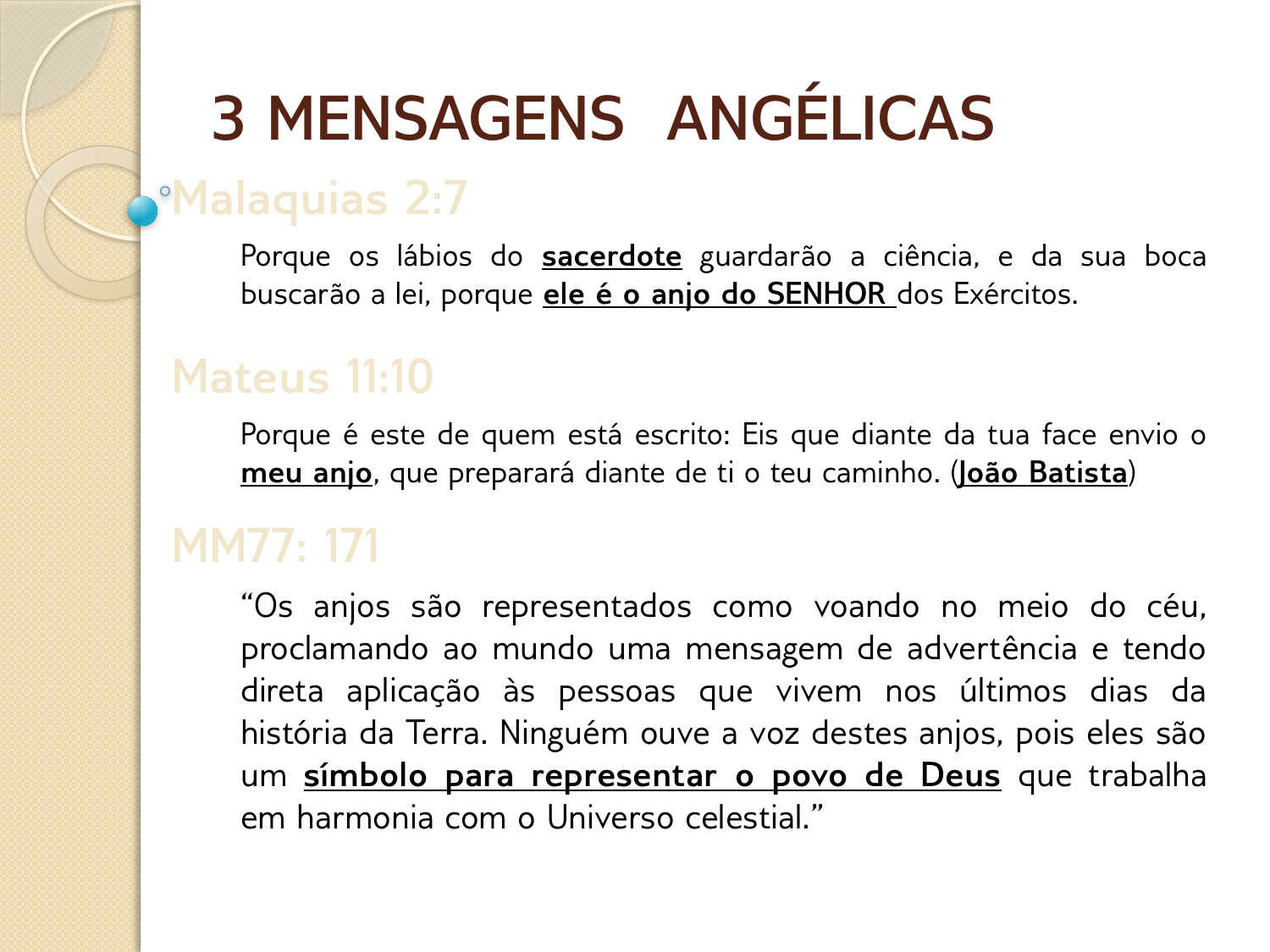

3 MENSAGENS  ANGÉLICAS
Malaquias 2:7
Porque os lábios do sacerdote guardarão a ciência, e da sua boca buscarão a lei, porque ele é o anjo do SENHOR dos Exércitos.

Mateus 11:10
Porque é este de quem está escrito: Eis que diante da tua face envio o meu anjo, que preparará diante de ti o teu caminho. (João Batista)

MM77: 171
“Os anjos são representados como voando no meio do céu, proclamando ao mundo uma mensagem de advertência e tendo direta aplicação às pessoas que vivem nos últimos dias da história da Terra. Ninguém ouve a voz destes anjos, pois eles são um símbolo para representar o povo de Deus que trabalha em harmonia com o Universo celestial.”